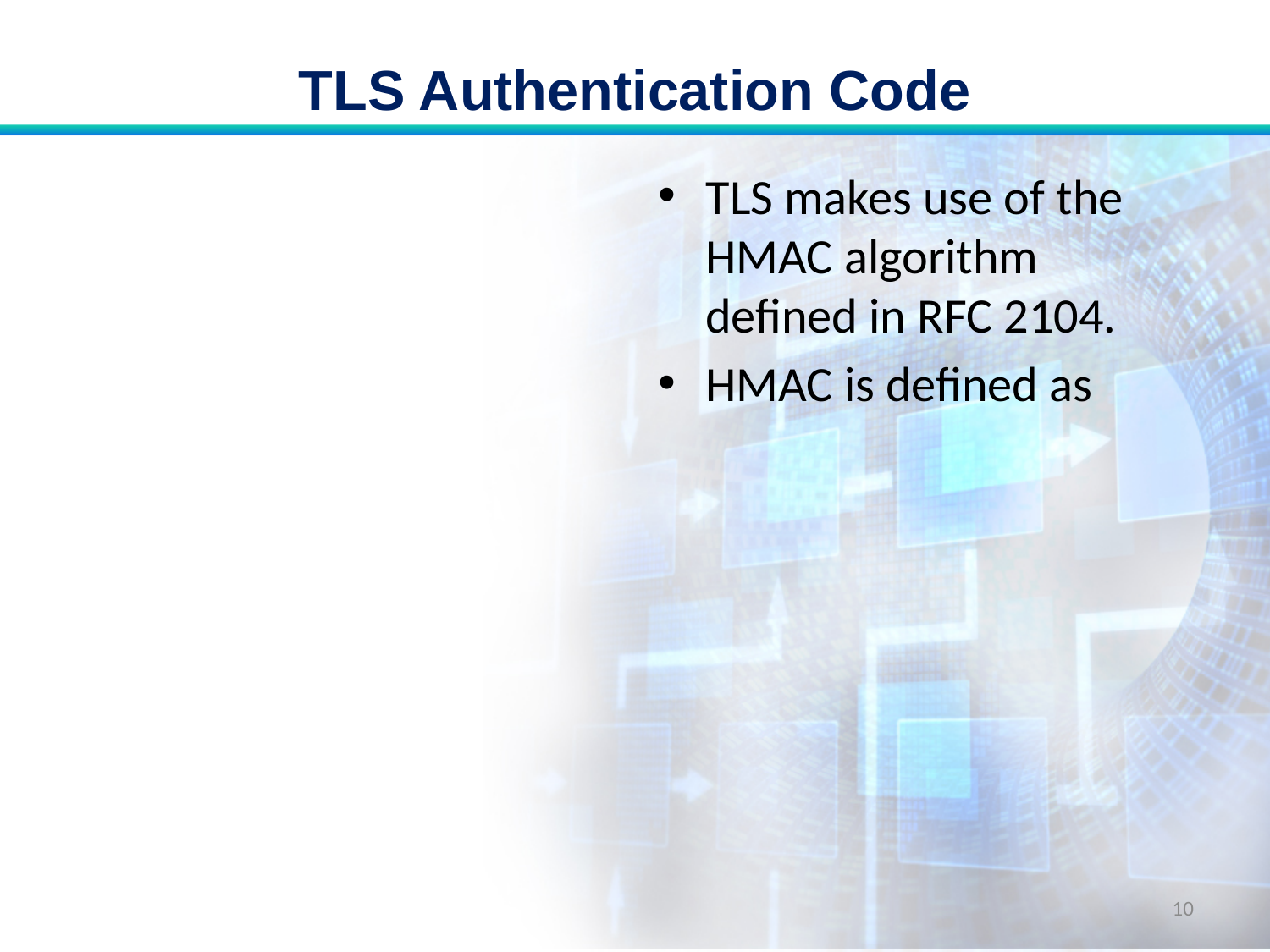

# TLS Authentication Code
TLS makes use of the HMAC algorithm defined in RFC 2104.
HMAC is defined as
10